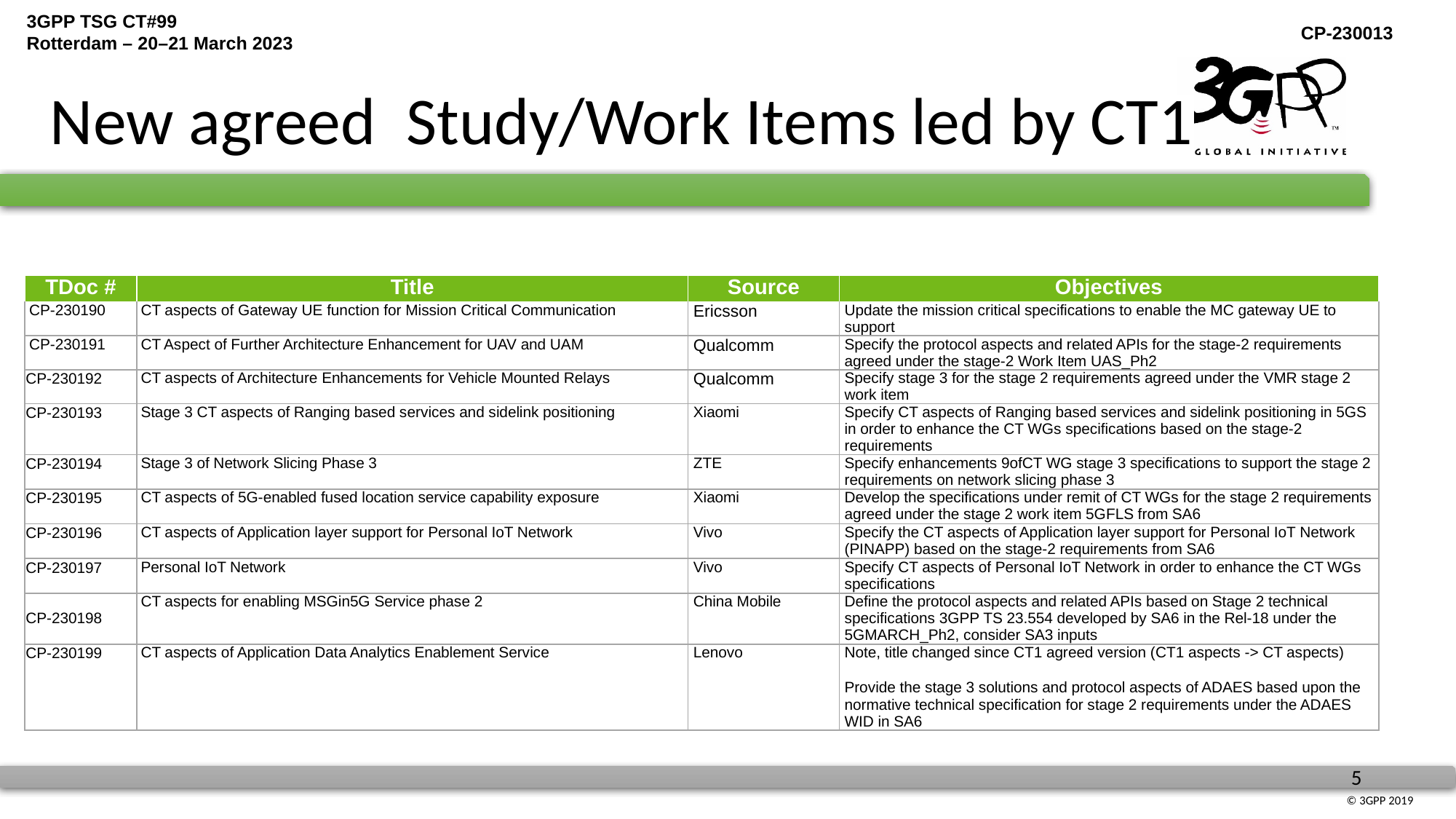

# New agreed  Study/Work Items led by CT1
| TDoc # | Title | Source | Objectives |
| --- | --- | --- | --- |
| CP-230190 | CT aspects of Gateway UE function for Mission Critical Communication | Ericsson | Update the mission critical specifications to enable the MC gateway UE to support |
| CP-230191 | CT Aspect of Further Architecture Enhancement for UAV and UAM | Qualcomm | Specify the protocol aspects and related APIs for the stage-2 requirements agreed under the stage-2 Work Item UAS\_Ph2 |
| CP-230192 | CT aspects of Architecture Enhancements for Vehicle Mounted Relays | Qualcomm | Specify stage 3 for the stage 2 requirements agreed under the VMR stage 2 work item |
| CP-230193 | Stage 3 CT aspects of Ranging based services and sidelink positioning | Xiaomi | Specify CT aspects of Ranging based services and sidelink positioning in 5GS in order to enhance the CT WGs specifications based on the stage-2 requirements |
| CP-230194 | Stage 3 of Network Slicing Phase 3 | ZTE | Specify enhancements 9ofCT WG stage 3 specifications to support the stage 2 requirements on network slicing phase 3 |
| CP-230195 | CT aspects of 5G-enabled fused location service capability exposure | Xiaomi | Develop the specifications under remit of CT WGs for the stage 2 requirements agreed under the stage 2 work item 5GFLS from SA6 |
| CP-230196 | CT aspects of Application layer support for Personal IoT Network | Vivo | Specify the CT aspects of Application layer support for Personal IoT Network (PINAPP) based on the stage-2 requirements from SA6 |
| CP-230197 | Personal IoT Network | Vivo | Specify CT aspects of Personal IoT Network in order to enhance the CT WGs specifications |
| CP-230198 | CT aspects for enabling MSGin5G Service phase 2 | China Mobile | Define the protocol aspects and related APIs based on Stage 2 technical specifications 3GPP TS 23.554 developed by SA6 in the Rel-18 under the 5GMARCH\_Ph2, consider SA3 inputs |
| CP-230199 | CT aspects of Application Data Analytics Enablement Service | Lenovo | Note, title changed since CT1 agreed version (CT1 aspects -> CT aspects) Provide the stage 3 solutions and protocol aspects of ADAES based upon the normative technical specification for stage 2 requirements under the ADAES WID in SA6 |